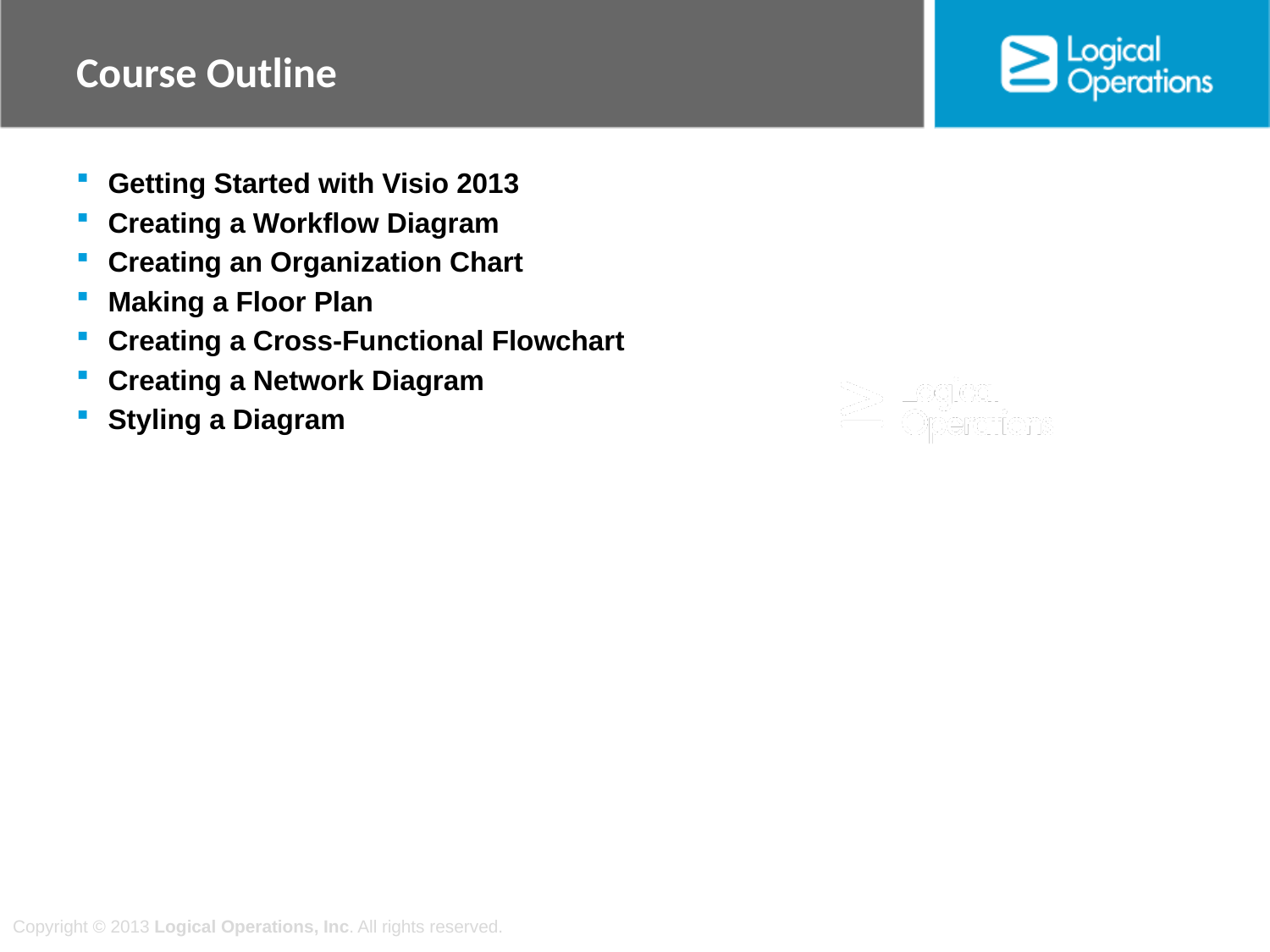

# Course Outline
Getting Started with Visio 2013
Creating a Workflow Diagram
Creating an Organization Chart
Making a Floor Plan
Creating a Cross-Functional Flowchart
Creating a Network Diagram
Styling a Diagram